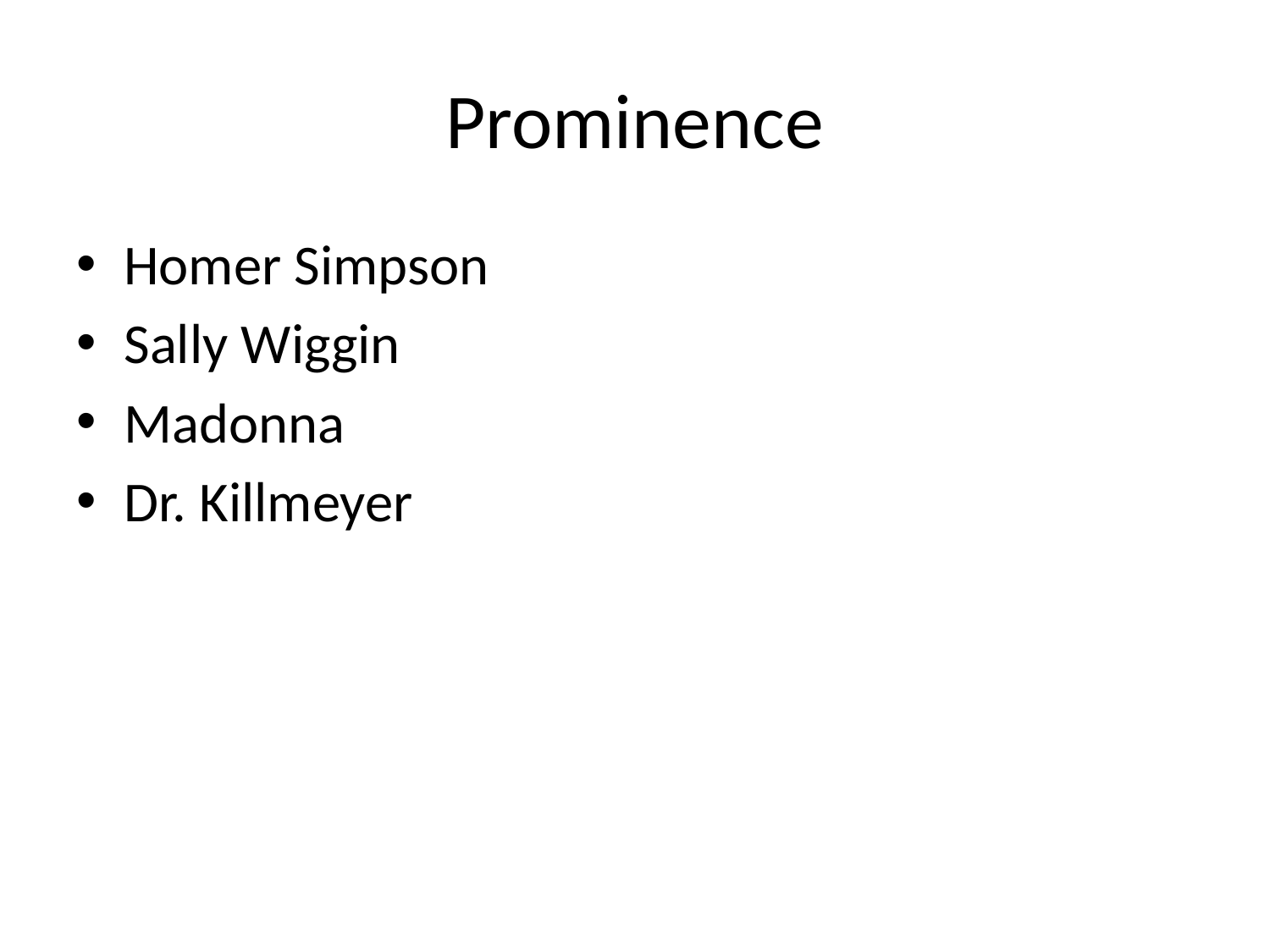

# Prominence
Homer Simpson
Sally Wiggin
Madonna
Dr. Killmeyer